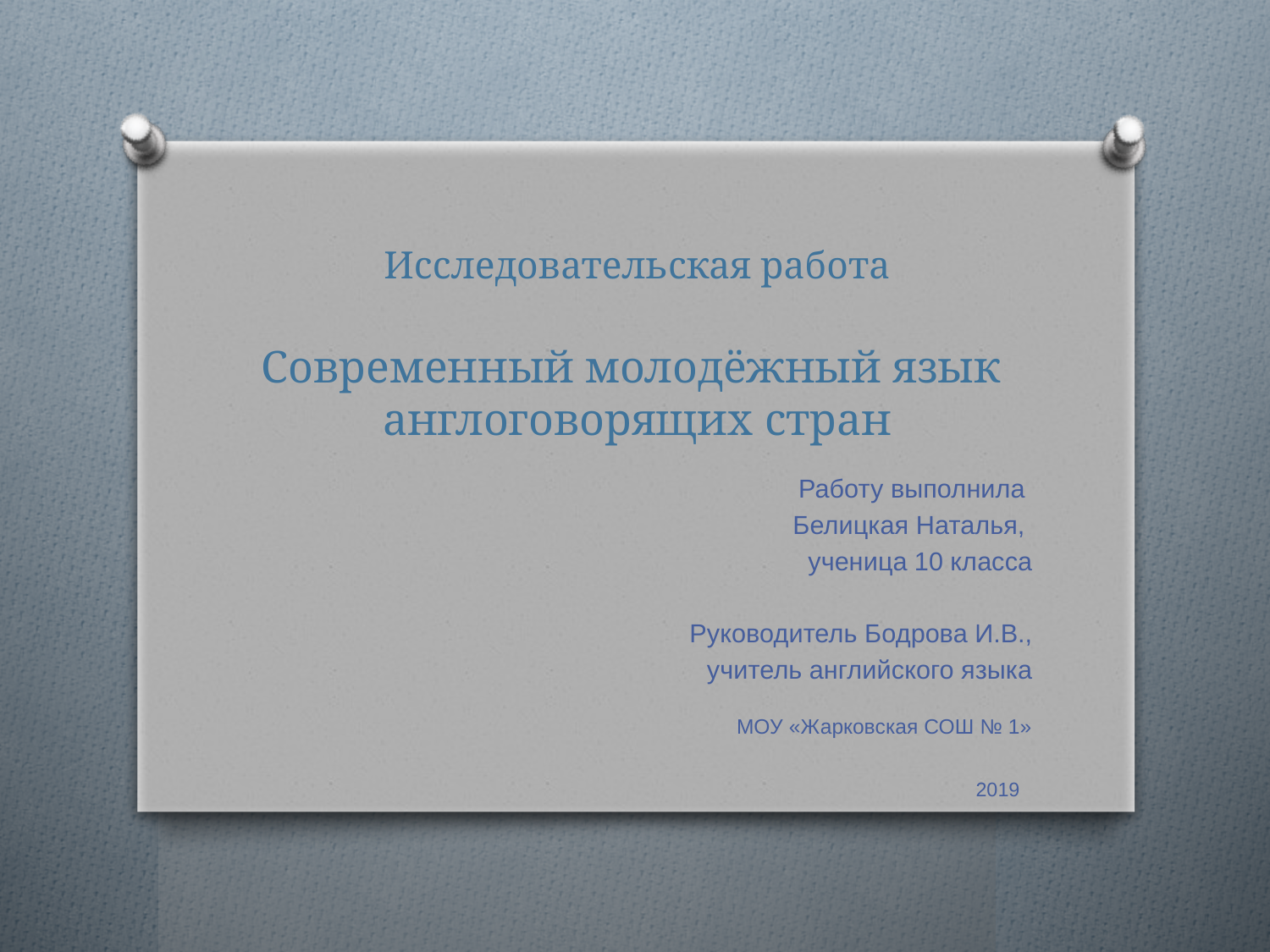

# Исследовательская работа Современный молодёжный язык англоговорящих стран
Работу выполнила
Белицкая Наталья,
ученица 10 класса

Руководитель Бодрова И.В.,
учитель английского языка
 МОУ «Жарковская СОШ № 1»
2019